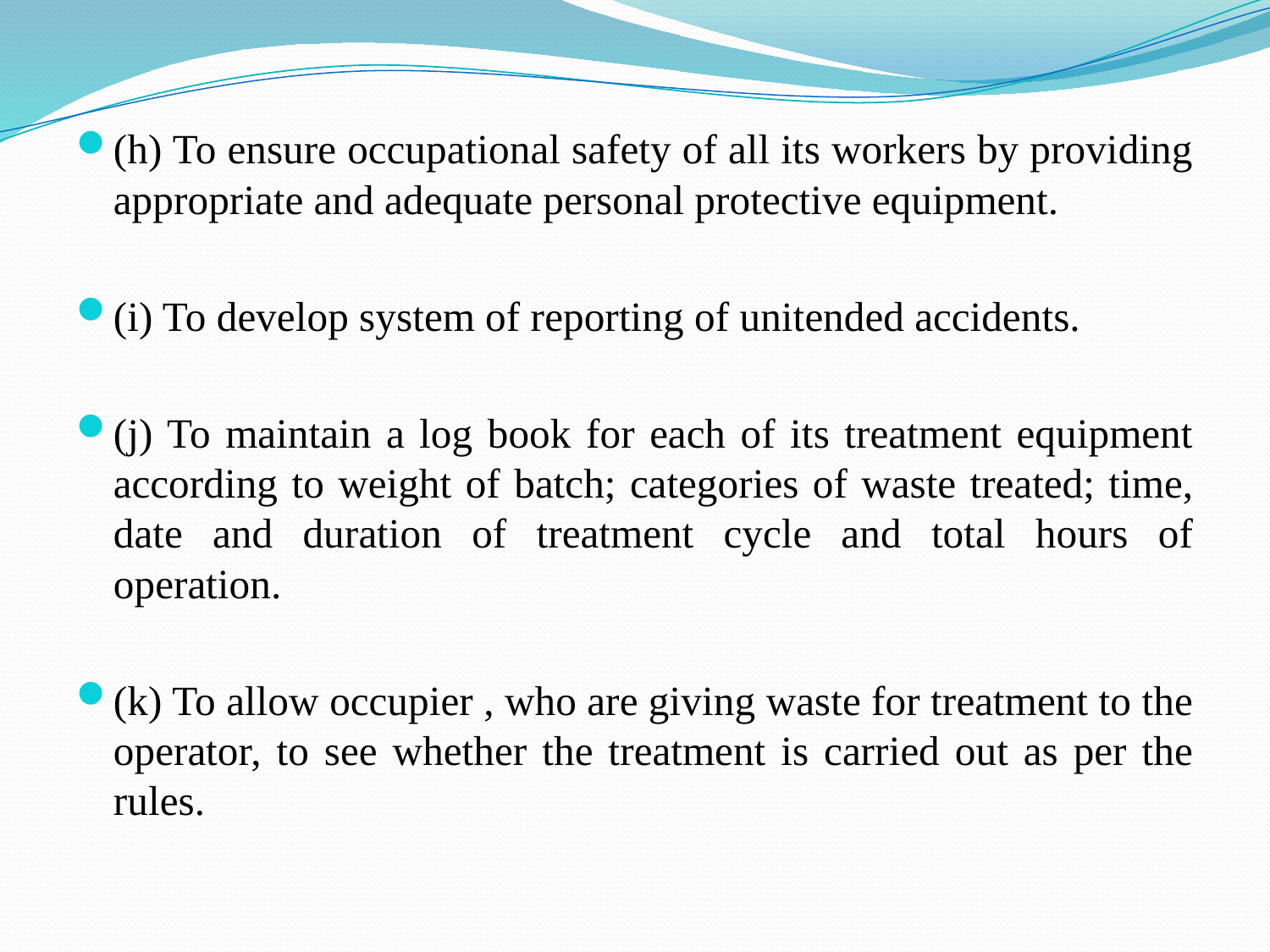

(h) To ensure occupational safety of all its workers by providing appropriate and adequate personal protective equipment.

(i) To develop system of reporting of unitended accidents.

(j) To maintain a log book for each of its treatment equipment according to weight of batch; categories of waste treated; time, date and duration of treatment cycle and total hours of operation.

(k) To allow occupier , who are giving waste for treatment to the operator, to see whether the treatment is carried out as per the rules.